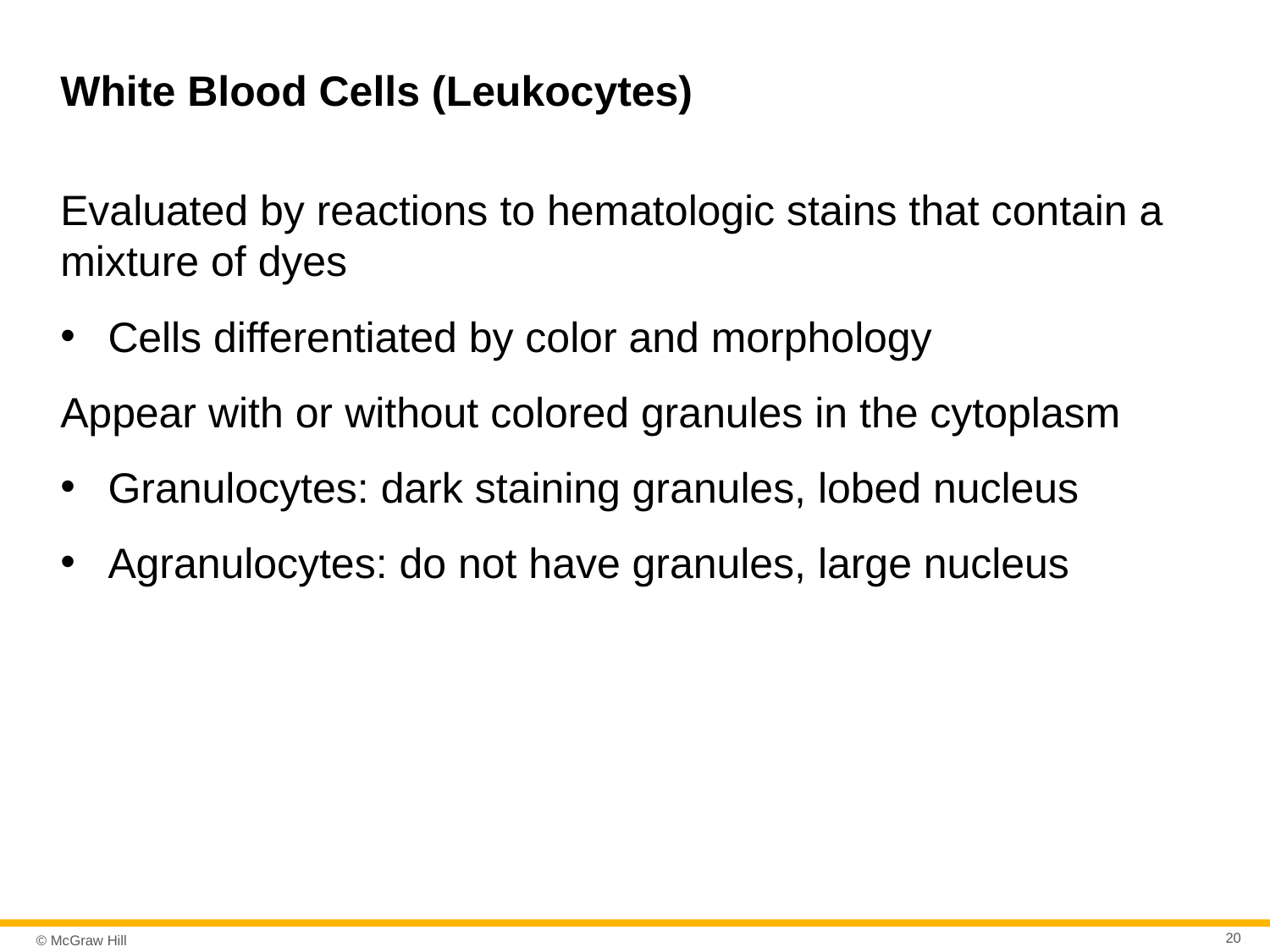

# White Blood Cells (Leukocytes)
Evaluated by reactions to hematologic stains that contain a mixture of dyes
Cells differentiated by color and morphology
Appear with or without colored granules in the cytoplasm
Granulocytes: dark staining granules, lobed nucleus
Agranulocytes: do not have granules, large nucleus